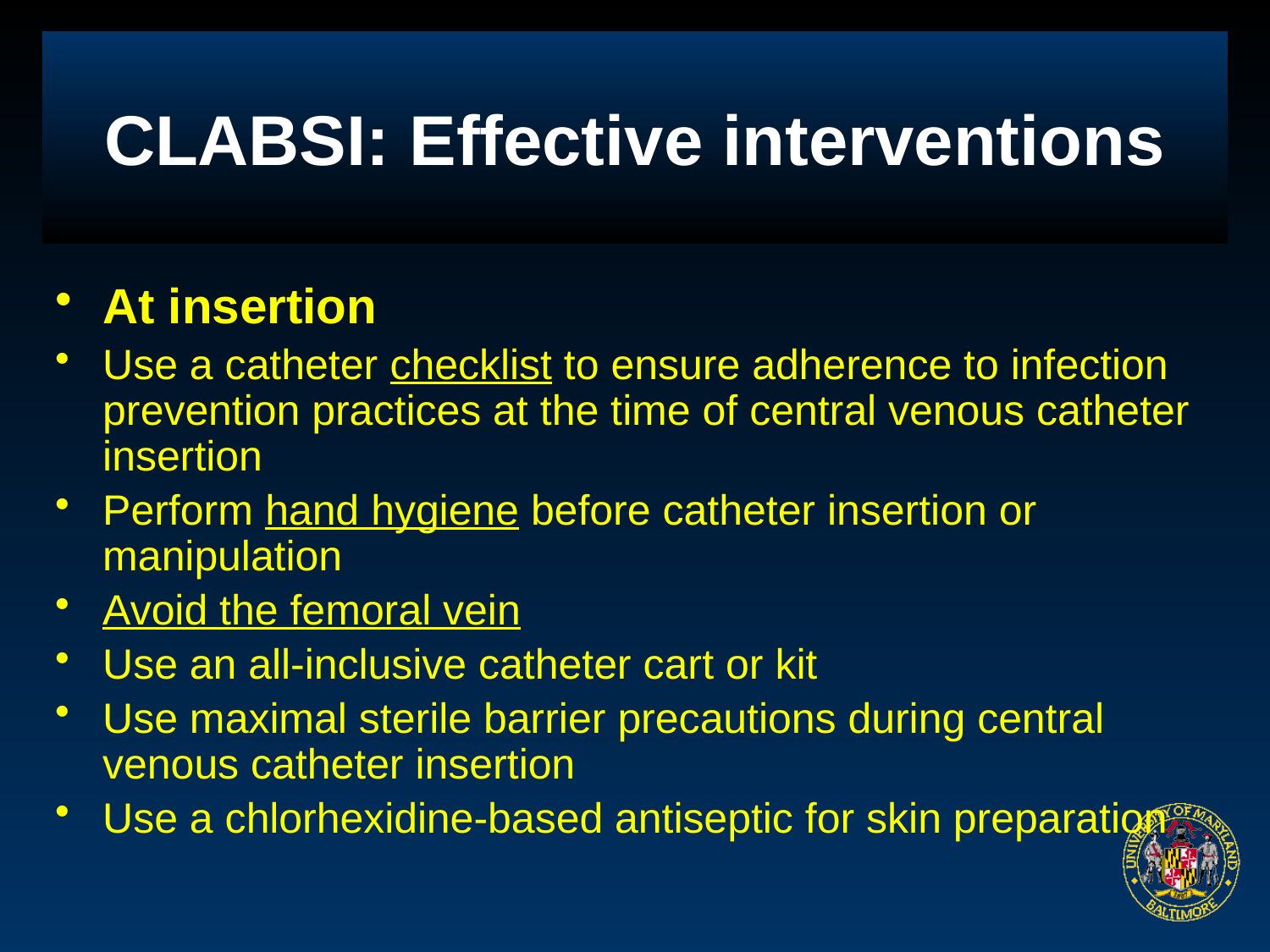

# CLABSI: Effective interventions
At insertion
Use a catheter checklist to ensure adherence to infection prevention practices at the time of central venous catheter insertion
Perform hand hygiene before catheter insertion or manipulation
Avoid the femoral vein
Use an all-inclusive catheter cart or kit
Use maximal sterile barrier precautions during central venous catheter insertion
Use a chlorhexidine-based antiseptic for skin preparation